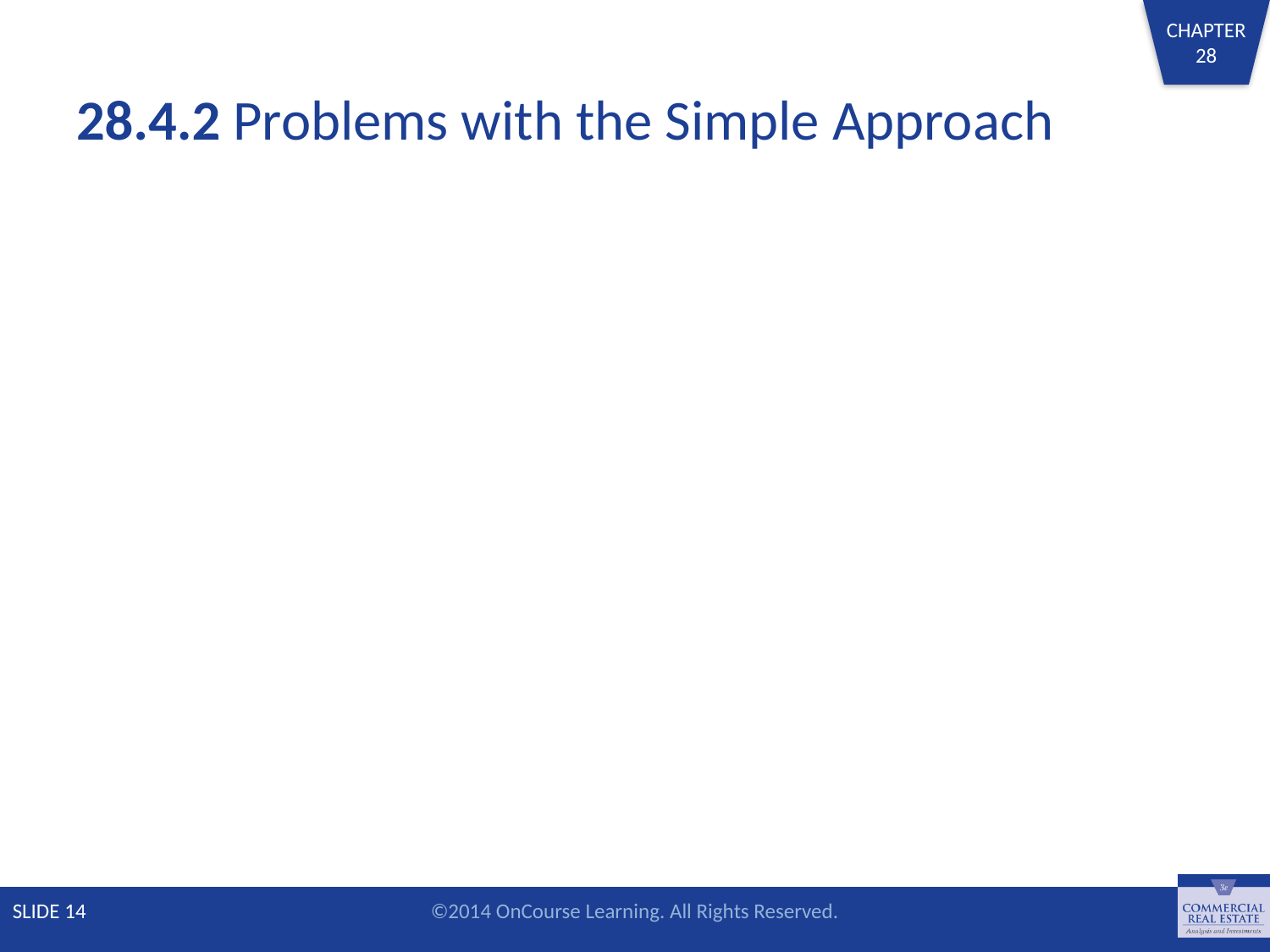

# 28.4.2 Problems with the Simple Approach

SLIDE 14